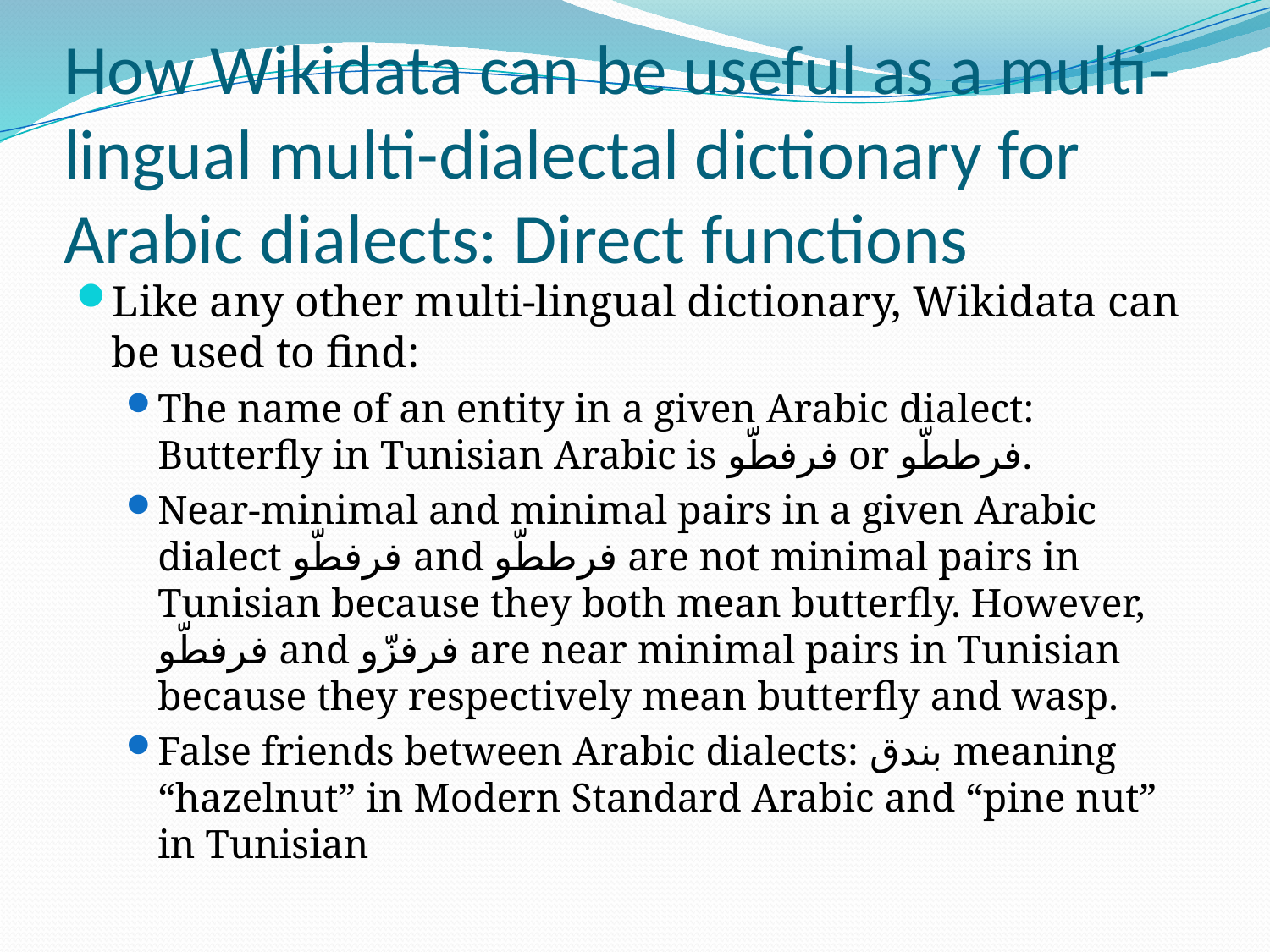

# How Wikidata can be useful as a multi-lingual multi-dialectal dictionary for Arabic dialects: Direct functions
Like any other multi-lingual dictionary, Wikidata can be used to find:
The name of an entity in a given Arabic dialect: Butterfly in Tunisian Arabic is فرفطّو or فرططّو.
Near-minimal and minimal pairs in a given Arabic dialect فرفطّو and فرططّو are not minimal pairs in Tunisian because they both mean butterfly. However, فرفطّو and فرفزّو are near minimal pairs in Tunisian because they respectively mean butterfly and wasp.
False friends between Arabic dialects: بندق meaning “hazelnut” in Modern Standard Arabic and “pine nut” in Tunisian